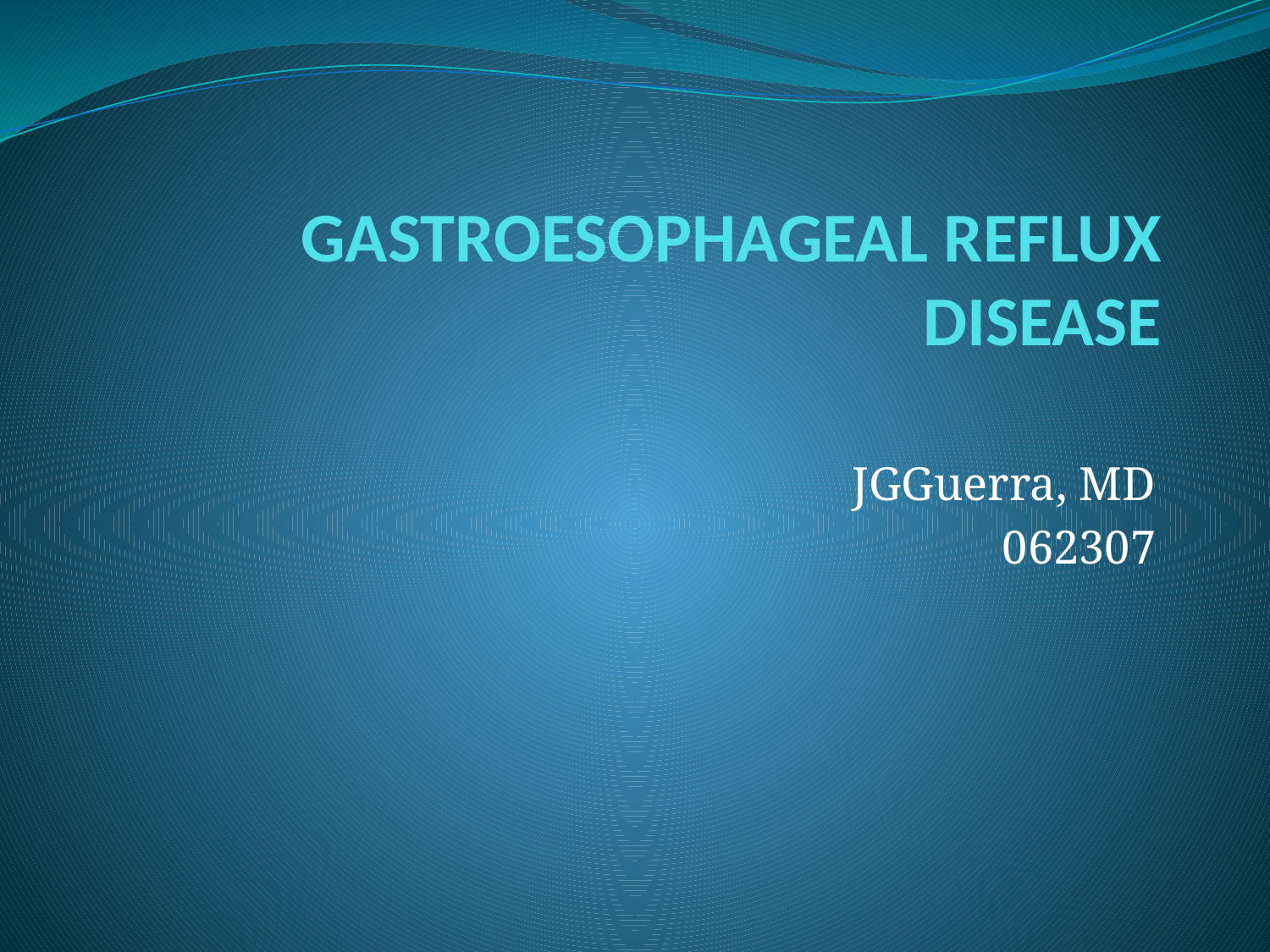

# GASTROESOPHAGEAL REFLUX DISEASE
JGGuerra, MD
062307